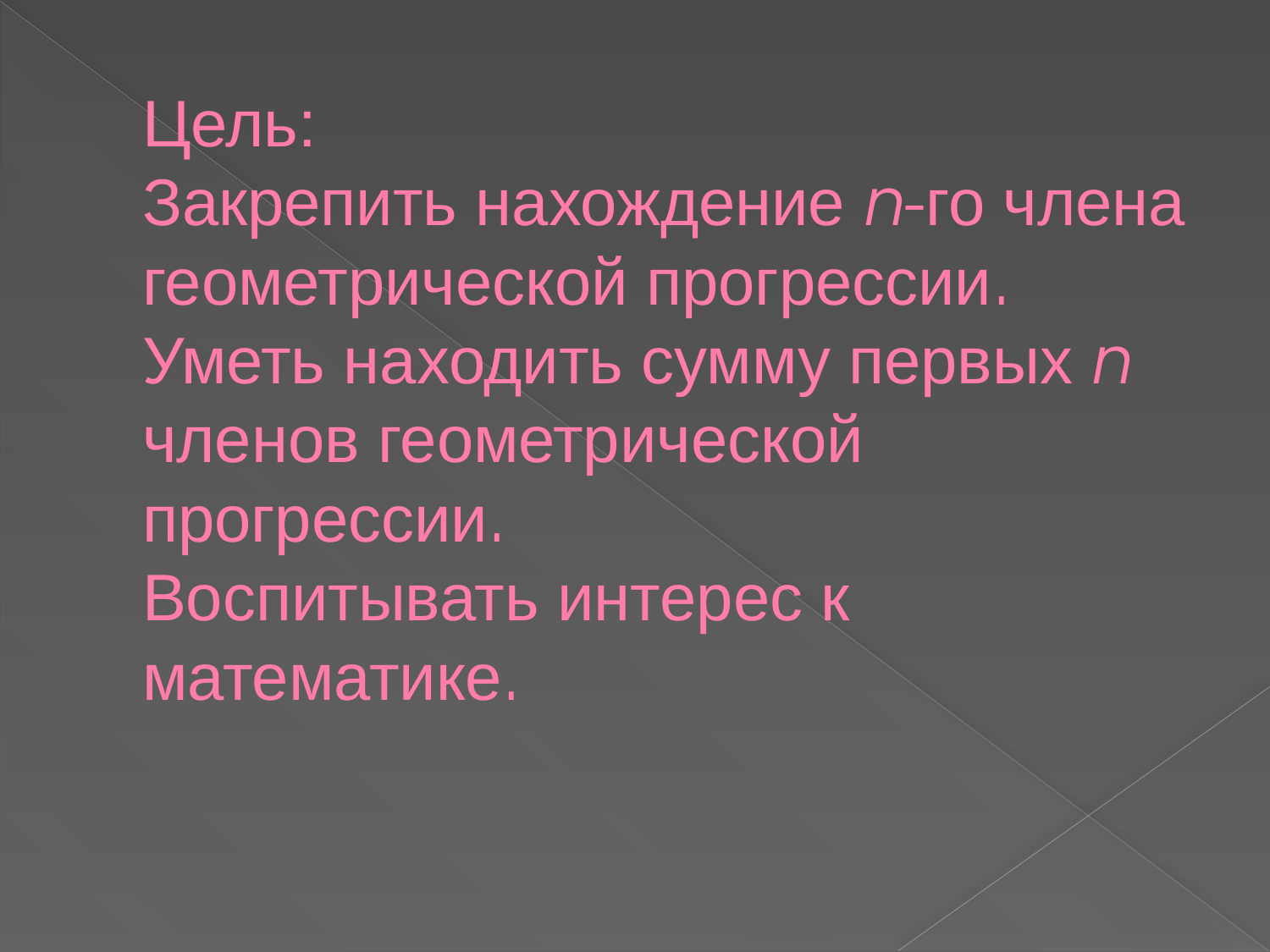

# Цель: Закрепить нахождение n-го члена геометрической прогрессии. Уметь находить сумму первых n членов геометрической прогрессии. Воспитывать интерес к математике.